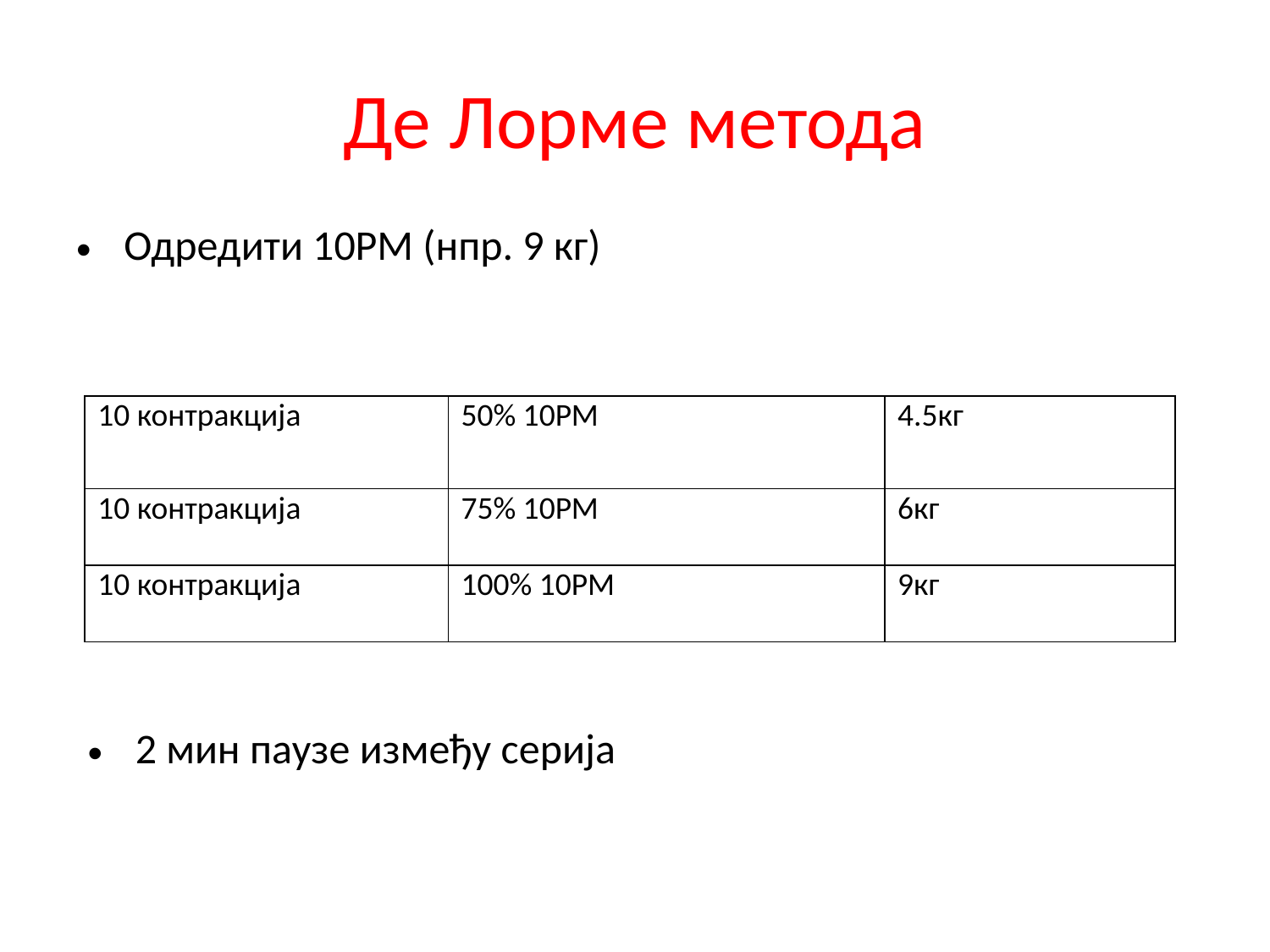

# Де Лорме метода
Одредити 10РМ (нпр. 9 кг)
| 10 контракција | 50% 10РМ | 4.5кг |
| --- | --- | --- |
| 10 контракција | 75% 10РМ | 6кг |
| 10 контракција | 100% 10РМ | 9кг |
2 мин паузе између серија